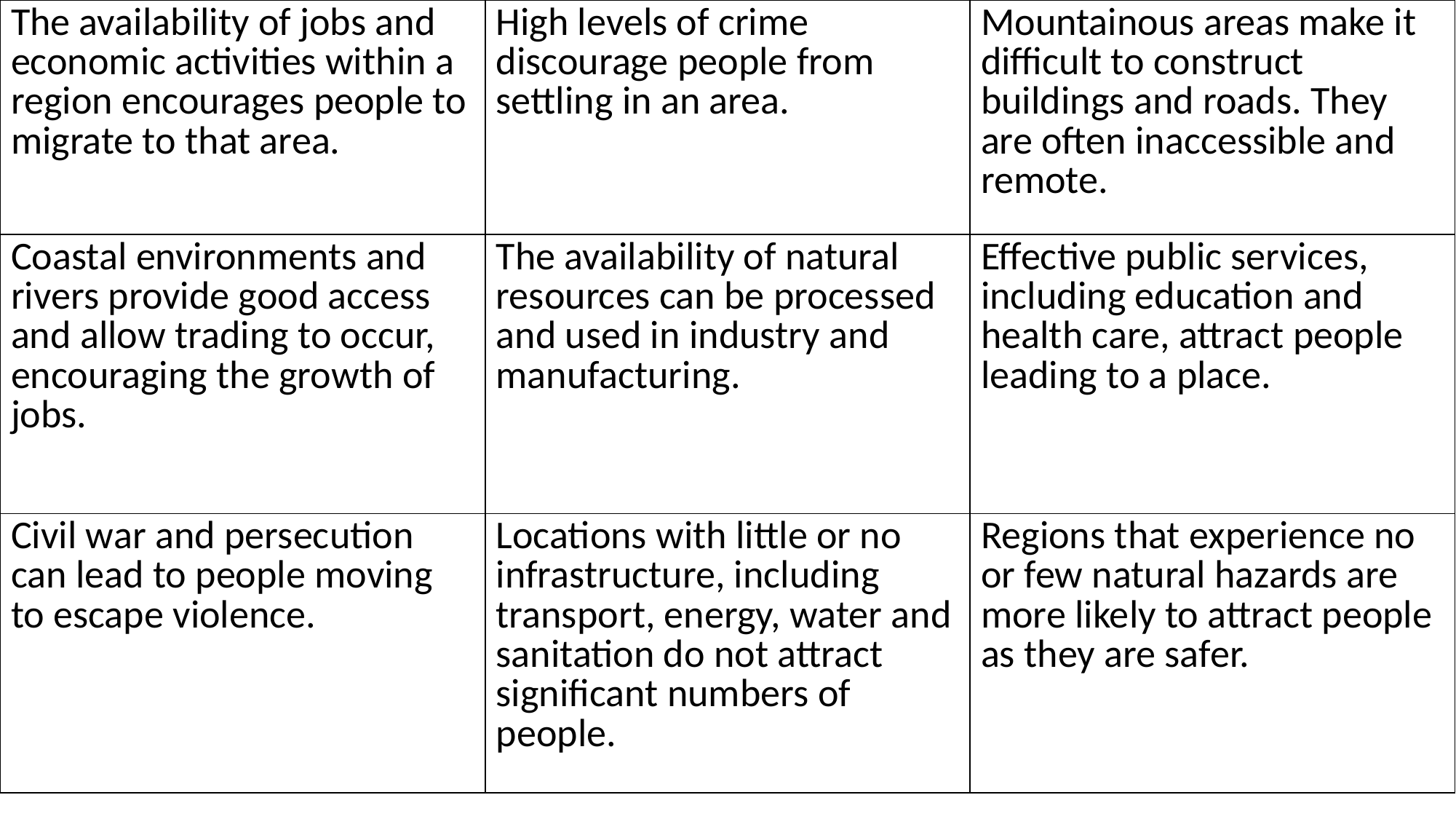

| The availability of jobs and economic activities within a region encourages people to migrate to that area. | High levels of crime discourage people from settling in an area. | Mountainous areas make it difficult to construct buildings and roads. They are often inaccessible and remote. |
| --- | --- | --- |
| Coastal environments and rivers provide good access and allow trading to occur, encouraging the growth of jobs. | The availability of natural resources can be processed and used in industry and manufacturing. | Effective public services, including education and health care, attract people leading to a place. |
| Civil war and persecution can lead to people moving to escape violence. | Locations with little or no infrastructure, including transport, energy, water and sanitation do not attract significant numbers of people. | Regions that experience no or few natural hazards are more likely to attract people as they are safer. |